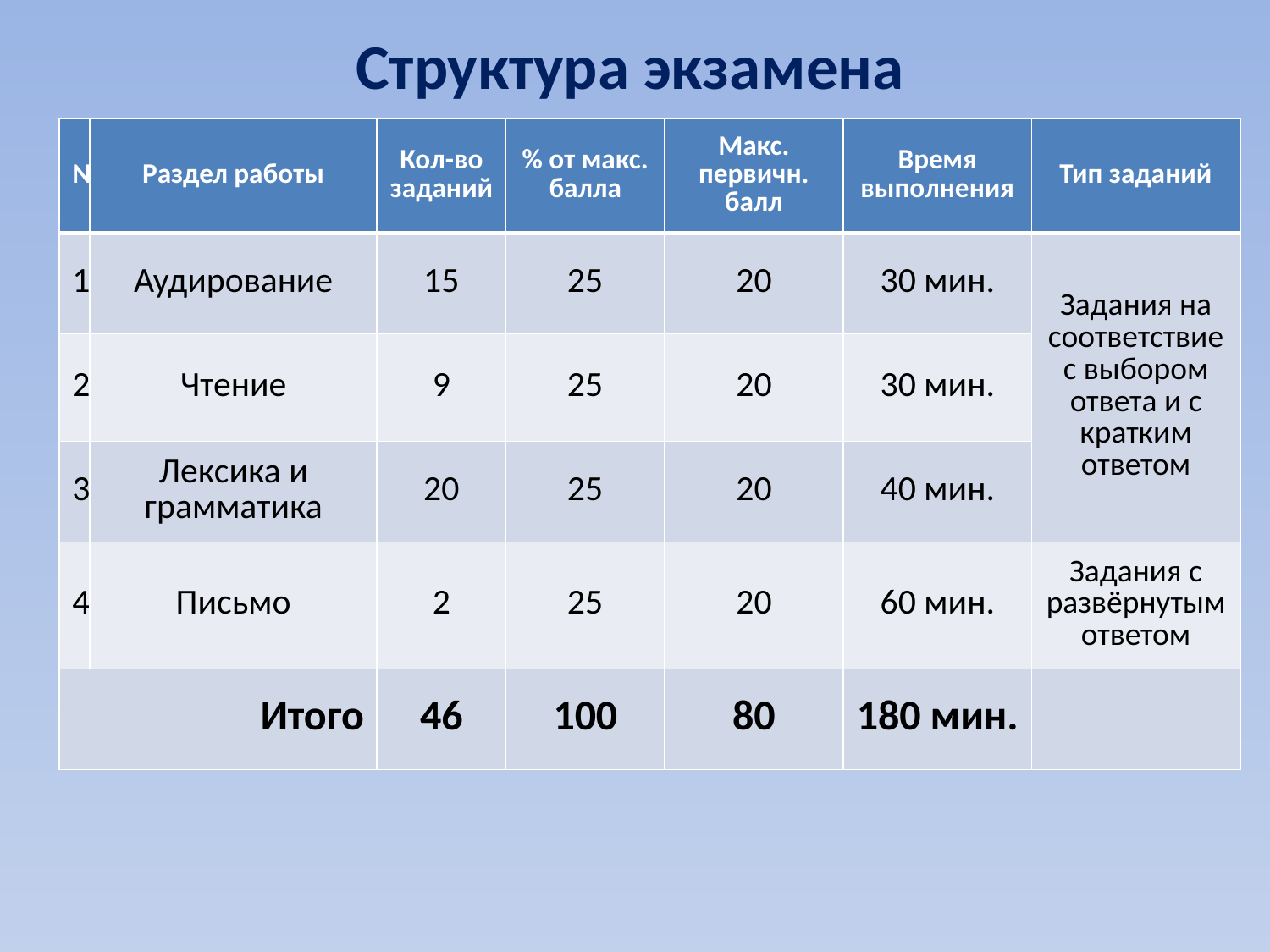

Структура экзамена
| № | Раздел работы | Кол-во заданий | % от макс. балла | Макс. первичн. балл | Время выполнения | Тип заданий |
| --- | --- | --- | --- | --- | --- | --- |
| 1 | Аудирование | 15 | 25 | 20 | 30 мин. | Задания на соответствие с выбором ответа и с кратким ответом |
| 2 | Чтение | 9 | 25 | 20 | 30 мин. |  |
| 3 | Лексика и грамматика | 20 | 25 | 20 | 40 мин. |  |
| 4 | Письмо | 2 | 25 | 20 | 60 мин. | Задания с развёрнутым ответом |
| Итого |  | 46 | 100 | 80 | 180 мин. |  |